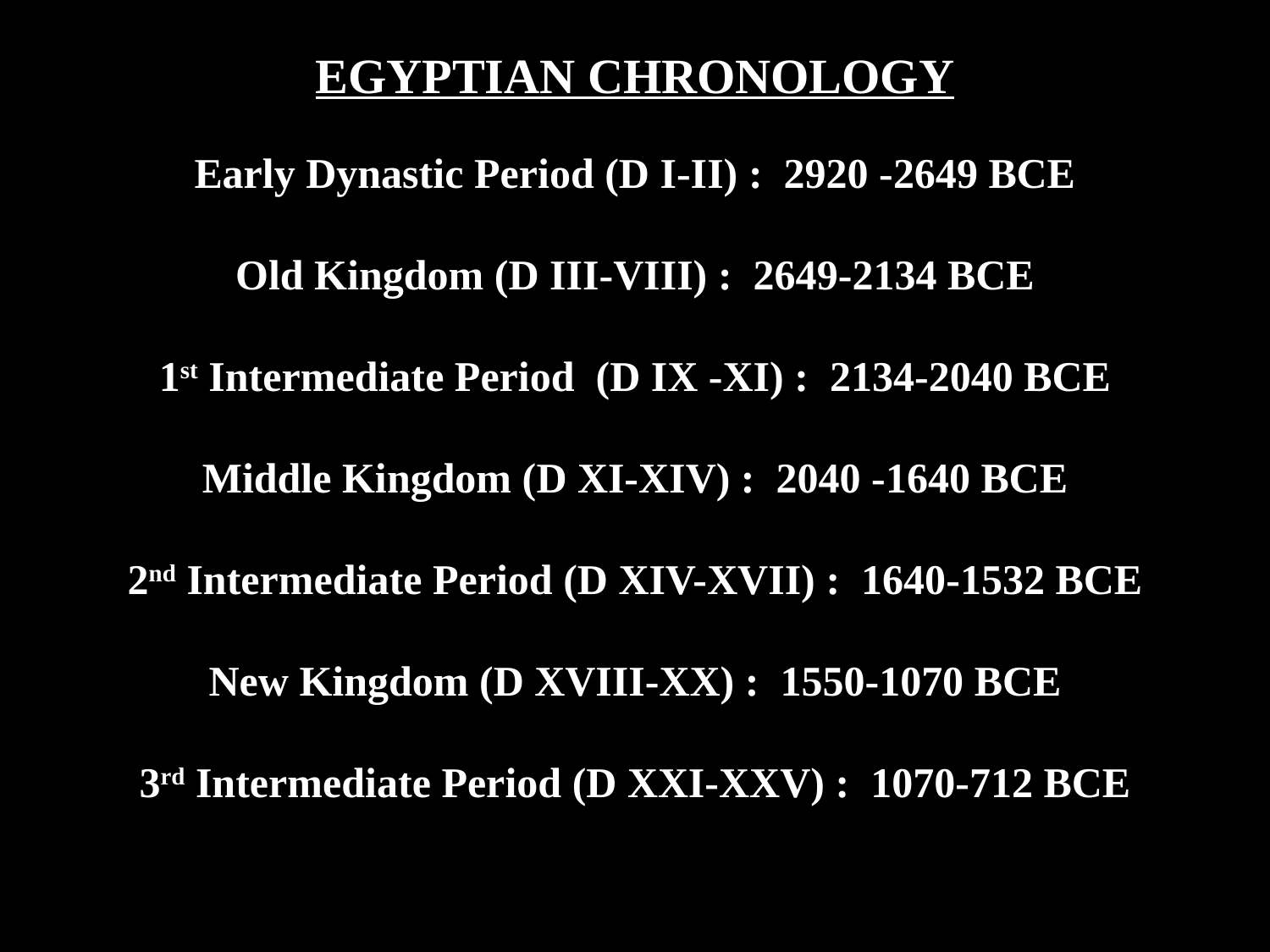

# EGYPTIAN CHRONOLOGY Early Dynastic Period (D I-II) :  2920 -2649 BCE Old Kingdom (D III-VIII) :  2649-2134 BCE 1st Intermediate Period  (D IX -XI) :  2134-2040 BCE Middle Kingdom (D XI-XIV) :  2040 -1640 BCE 2nd Intermediate Period (D XIV-XVII) :  1640-1532 BCE New Kingdom (D XVIII-XX) :  1550-1070 BCE 3rd Intermediate Period (D XXI-XXV) :  1070-712 BCE